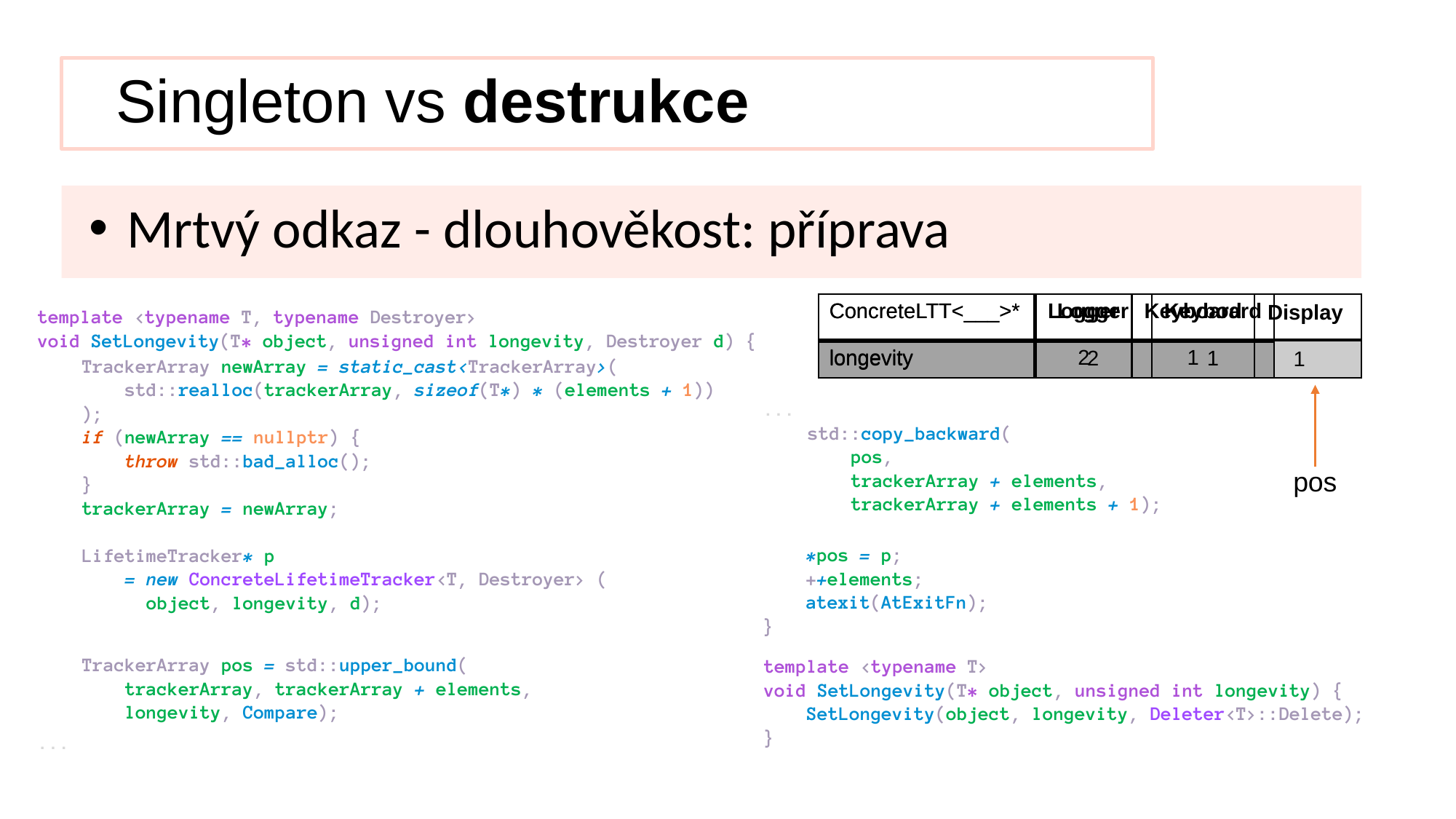

# Singleton vs destrukce

Mrtvý odkaz - dlouhověkost: příprava
Display
1
| ConcreteLTT<\_\_\_>\* | Logger | Keyboard |
| --- | --- | --- |
| longevity | 2 | 1 |
| ConcreteLTT<\_\_\_>\* | Logger | Keyboard |  |
| --- | --- | --- | --- |
| longevity | 2 | 1 |  |
template <typename T, typename Destroyer>
void SetLongevity(T* object, unsigned int longevity, Destroyer d) {

...

TrackerArray newArray = static_cast<TrackerArray>(​
    std::realloc(trackerArray, sizeof(T*) * (elements + 1))​
);​
if (newArray == nullptr) {​
    throw std::bad_alloc();​
}
trackerArray = newArray;

LifetimeTracker* p
    = new ConcreteLifetimeTracker<T, Destroyer> (
      object, longevity, d);

template <typename T>​
void SetLongevity(T* object, unsigned int longevity) {​
    SetLongevity(object, longevity, Deleter<T>::Delete);​
}
...
std::copy_backward(​
    pos,​
    trackerArray + elements,​
    trackerArray + elements + 1​);
pos
    *pos = p;​
    ++elements;​
    atexit(AtExitFn);​
}
TrackerArray pos = std::upper_bound(​
    trackerArray, trackerArray + elements,​
    longevity, Compare​);